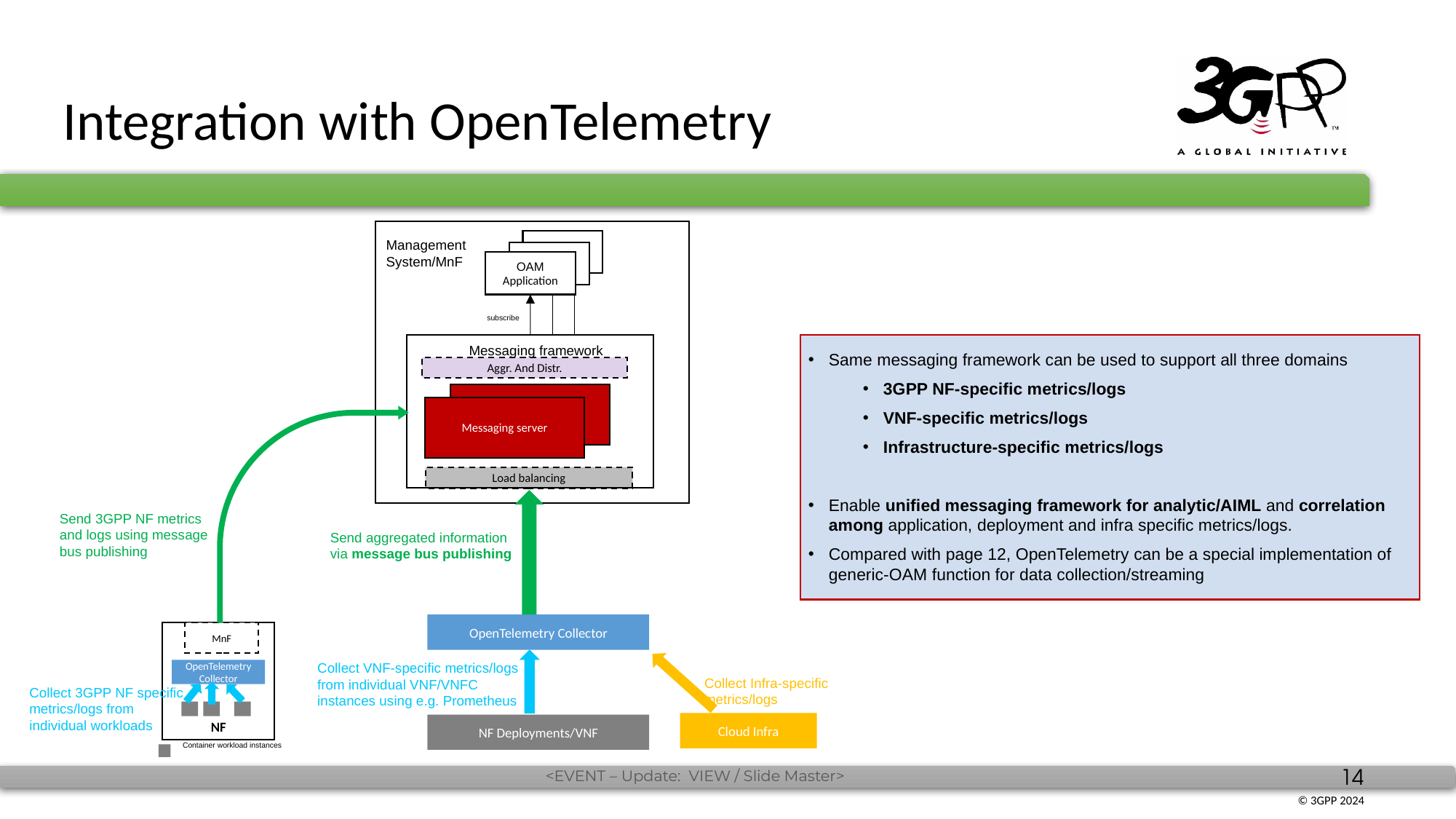

# Integration with OpenTelemetry

Management System/MnF

OAM
Application
subscribe

Messaging framework
Same messaging framework can be used to support all three domains
3GPP NF-specific metrics/logs
VNF-specific metrics/logs
Infrastructure-specific metrics/logs

Enable unified messaging framework for analytic/AIML and correlation among application, deployment and infra specific metrics/logs.
Compared with page 12, OpenTelemetry can be a special implementation of generic-OAM function for data collection/streaming

Aggr. And Distr.

Kafka message broker
Server node
Messaging server

Load balancing

Send 3GPP NF metrics and logs using message bus publishing

Send aggregated information via message bus publishing

OpenTelemetry Collector
MnF
NF
Collect VNF-specific metrics/logs from individual VNF/VNFC instances using e.g. Prometheus
OpenTelemetry Collector

Collect Infra-specific metrics/logs

Collect 3GPP NF specific metrics/logs from individual workloads

Container workload instances

Cloud Infra
NF Deployments/VNF